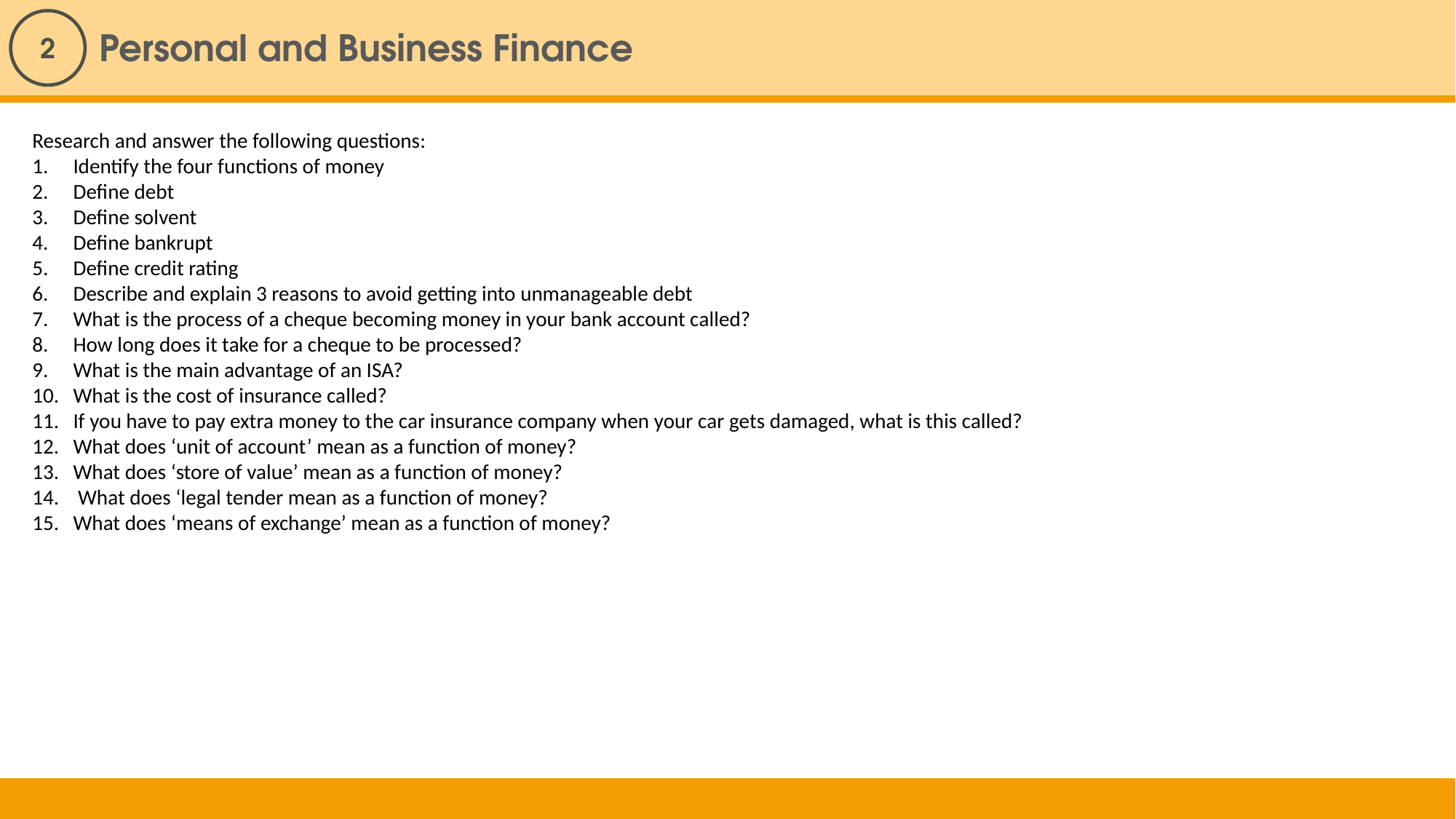

Personal and Business Finance
2
Research and answer the following questions:
Identify the four functions of money
Define debt
Define solvent
Define bankrupt
Define credit rating
Describe and explain 3 reasons to avoid getting into unmanageable debt
What is the process of a cheque becoming money in your bank account called?
How long does it take for a cheque to be processed?
What is the main advantage of an ISA?
What is the cost of insurance called?
If you have to pay extra money to the car insurance company when your car gets damaged, what is this called?
What does ‘unit of account’ mean as a function of money?
What does ‘store of value’ mean as a function of money?
 What does ‘legal tender mean as a function of money?
What does ‘means of exchange’ mean as a function of money?